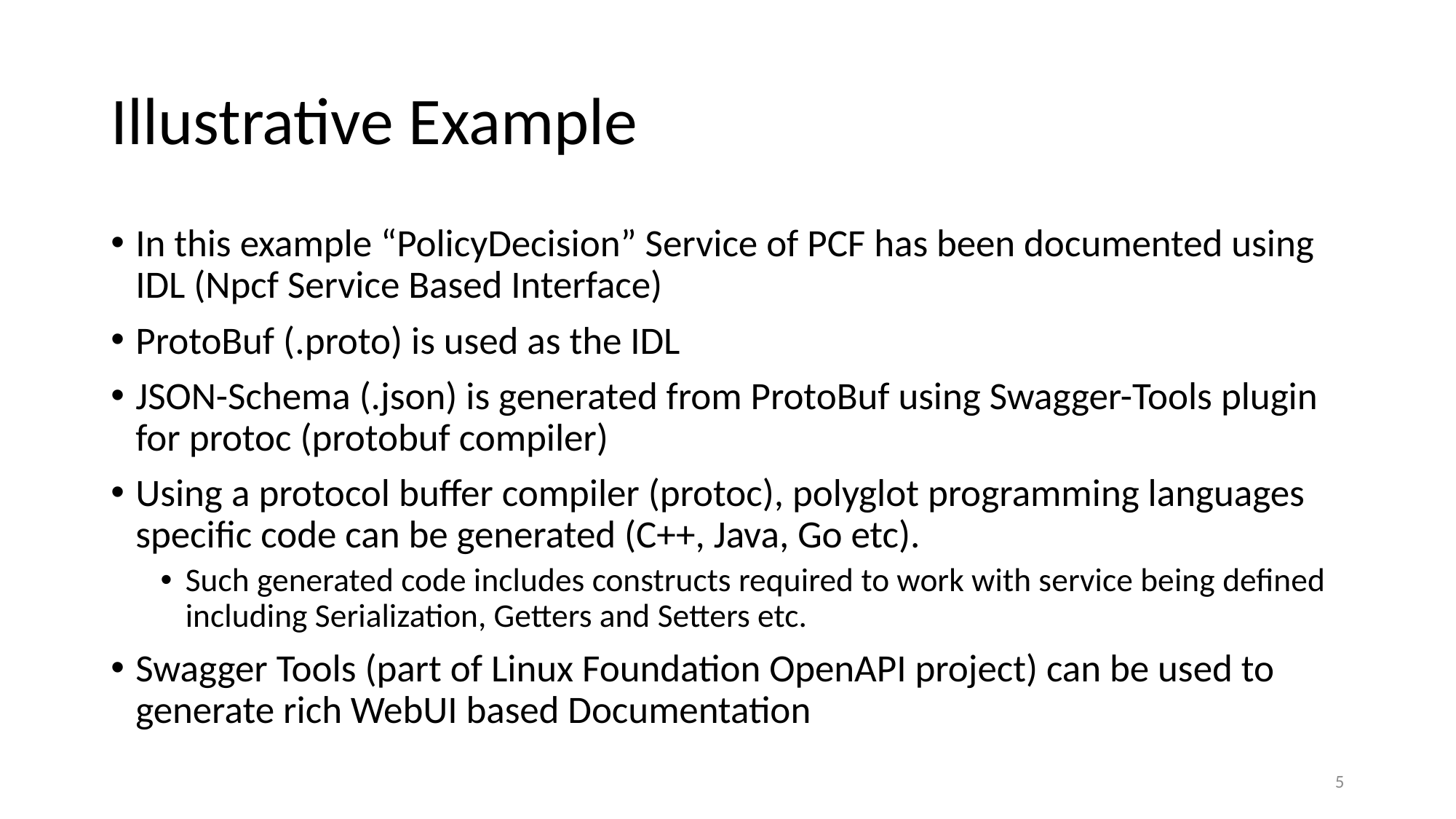

# Illustrative Example
In this example “PolicyDecision” Service of PCF has been documented using IDL (Npcf Service Based Interface)
ProtoBuf (.proto) is used as the IDL
JSON-Schema (.json) is generated from ProtoBuf using Swagger-Tools plugin for protoc (protobuf compiler)
Using a protocol buffer compiler (protoc), polyglot programming languages specific code can be generated (C++, Java, Go etc).
Such generated code includes constructs required to work with service being defined including Serialization, Getters and Setters etc.
Swagger Tools (part of Linux Foundation OpenAPI project) can be used to generate rich WebUI based Documentation
5